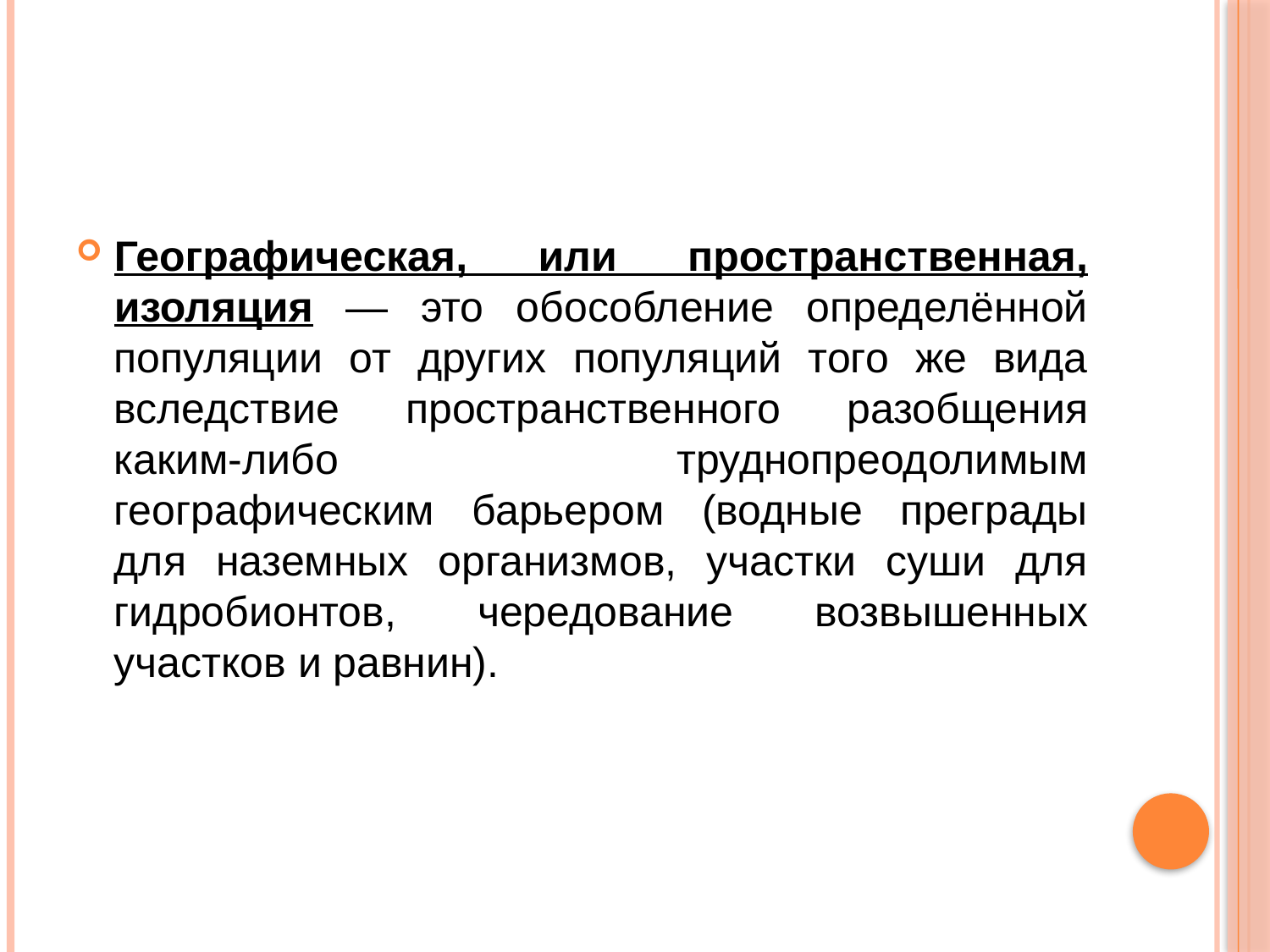

#
Географическая, или пространственная, изоляция — это обособление определённой популяции от других популяций того же вида вследствие пространственного разобщения каким-либо труднопреодолимым географическим барьером (водные преграды для наземных организмов, участки суши для гидробионтов, чередование возвышенных участков и равнин).